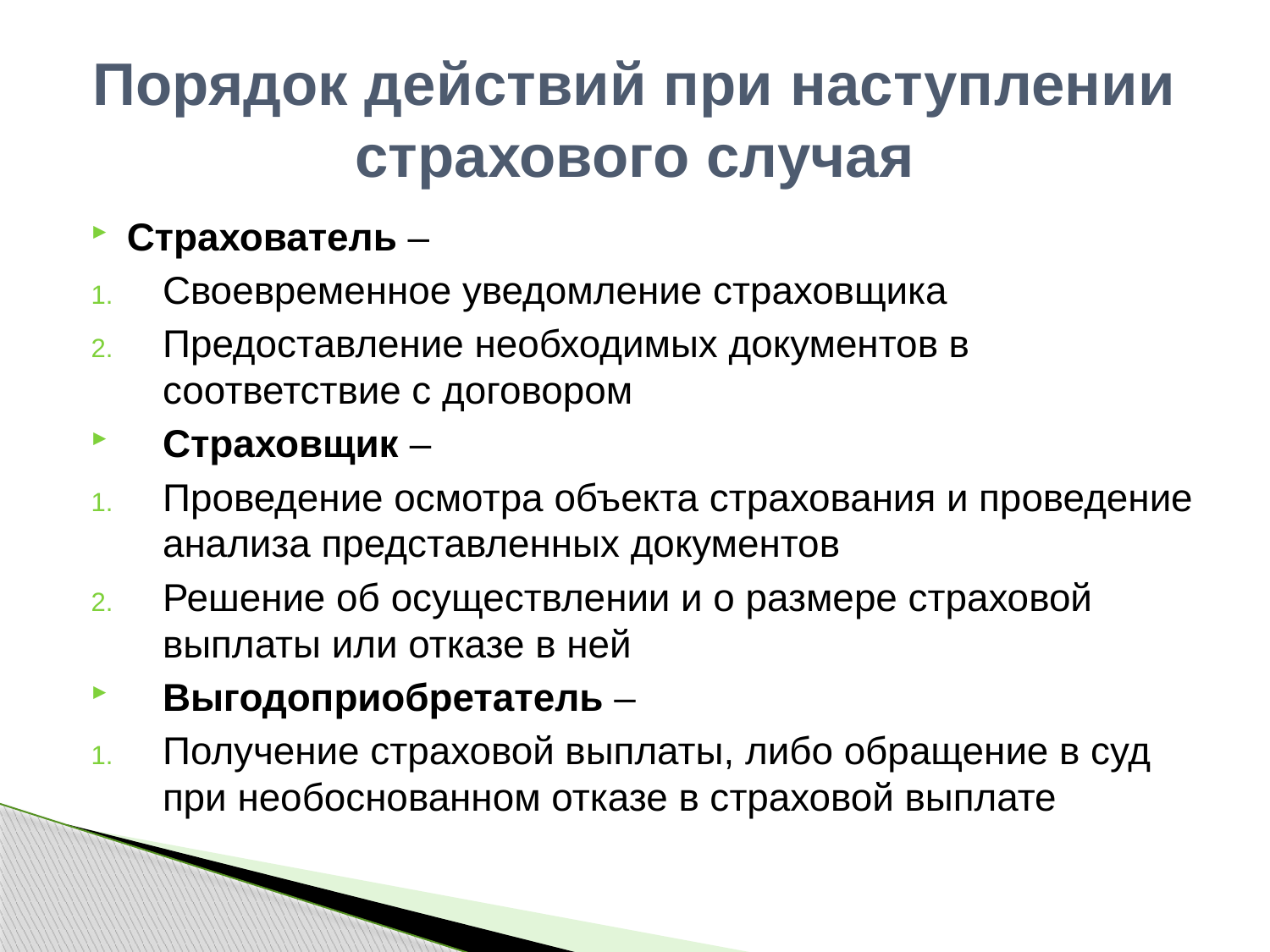

# Порядок действий при наступлении страхового случая
Страхователь –
Своевременное уведомление страховщика
Предоставление необходимых документов в соответствие с договором
Страховщик –
Проведение осмотра объекта страхования и проведение анализа представленных документов
Решение об осуществлении и о размере страховой выплаты или отказе в ней
Выгодоприобретатель –
Получение страховой выплаты, либо обращение в суд при необоснованном отказе в страховой выплате